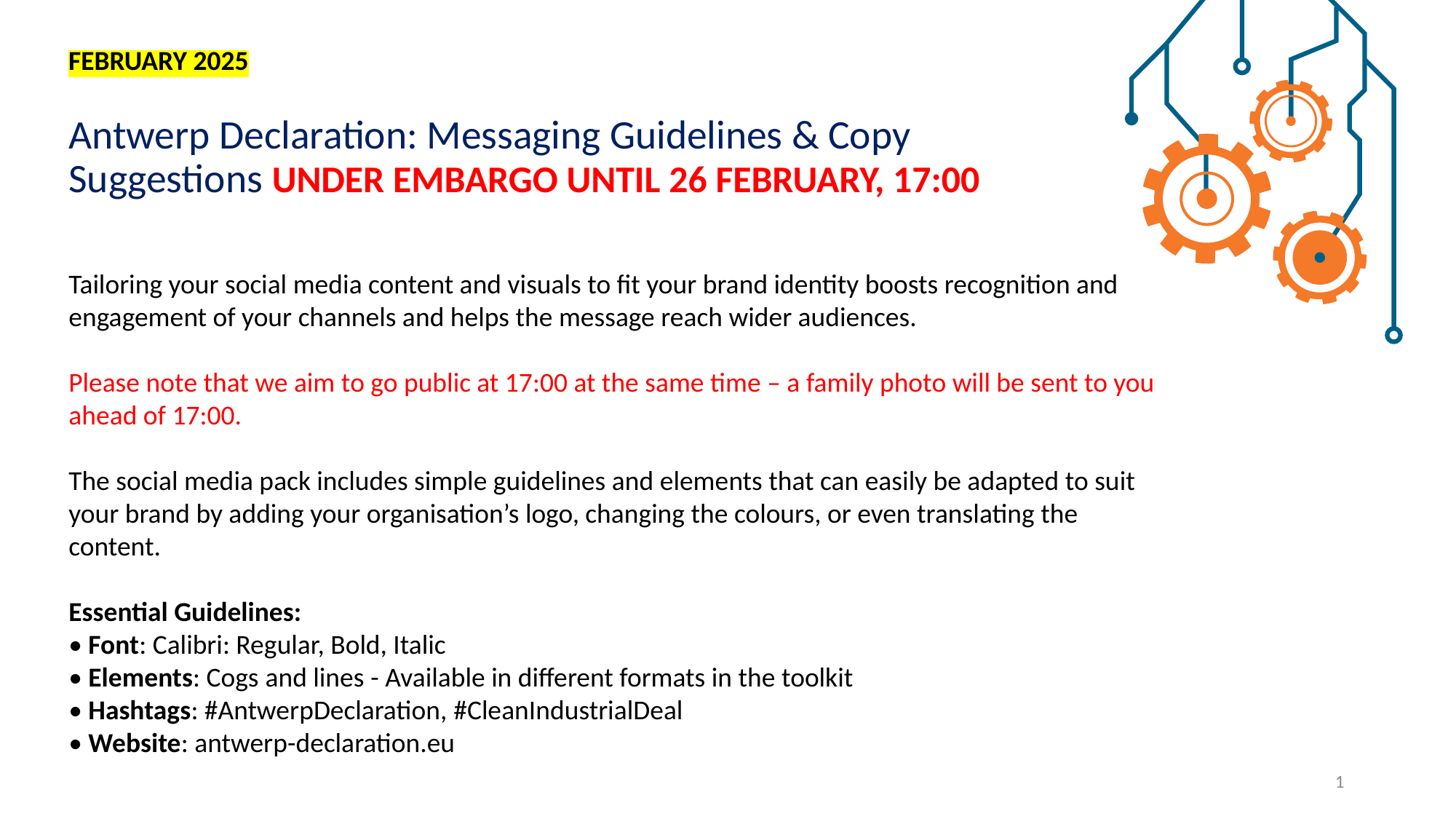

FEBRUARY 2025
Antwerp Declaration: Messaging Guidelines & Copy Suggestions UNDER EMBARGO UNTIL 26 FEBRUARY, 17:00
Tailoring your social media content and visuals to fit your brand identity boosts recognition and
engagement of your channels and helps the message reach wider audiences.

Please note that we aim to go public at 17:00 at the same time – a family photo will be sent to you ahead of 17:00.

The social media pack includes simple guidelines and elements that can easily be adapted to suit
your brand by adding your organisation’s logo, changing the colours, or even translating the
content.

Essential Guidelines:
• Font: Calibri: Regular, Bold, Italic
• Elements: Cogs and lines - Available in different formats in the toolkit
• Hashtags: #AntwerpDeclaration, #CleanIndustrialDeal
• Website: antwerp-declaration.eu
1